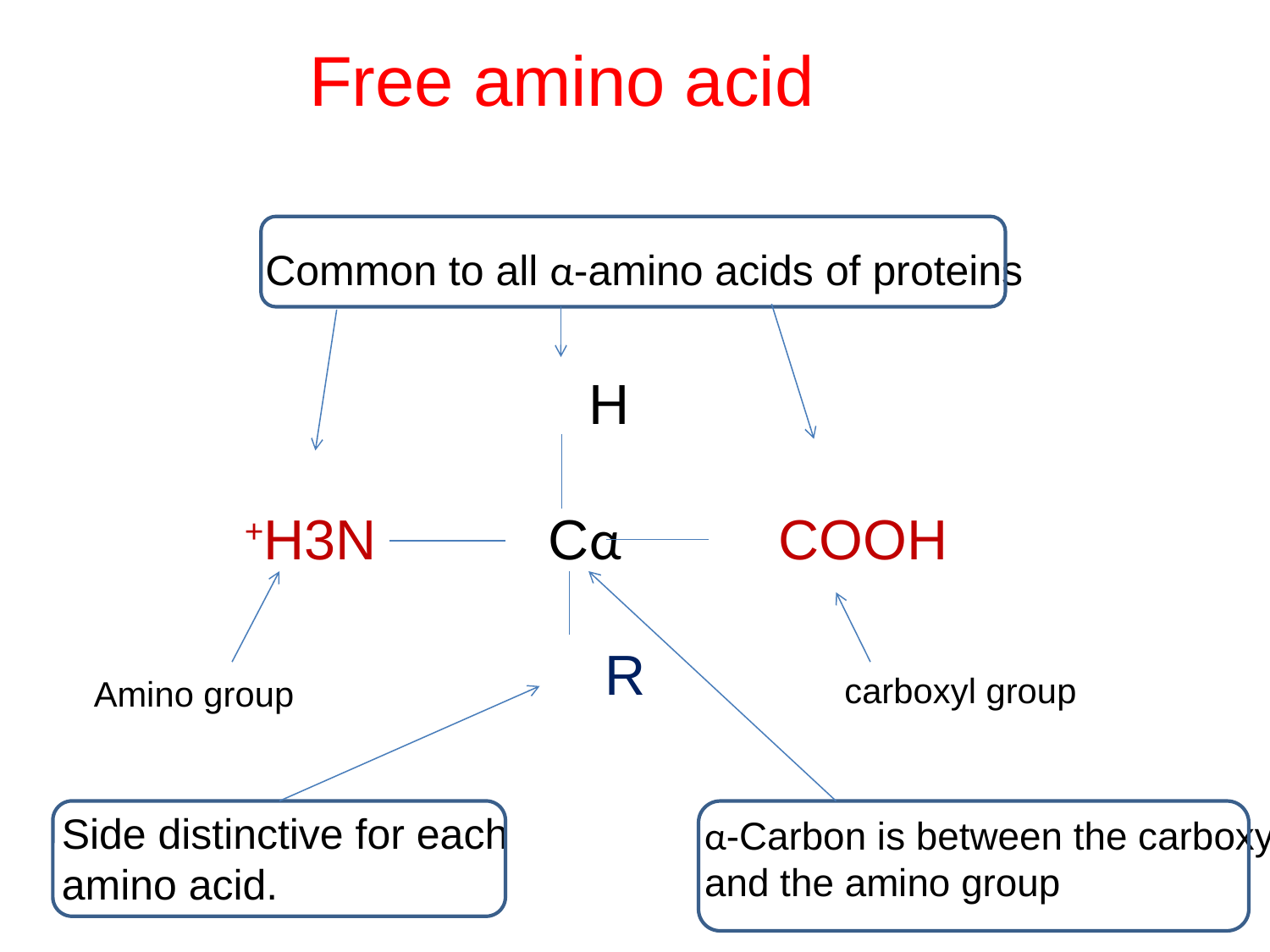

Free amino acid

Common to all α-amino acids of proteins
                      H

+H3N           Cα          COOH

                       R
carboxyl group
Amino group

Side distinctive for each
amino acid.
α-Carbon is between the carboxyl
and the amino group